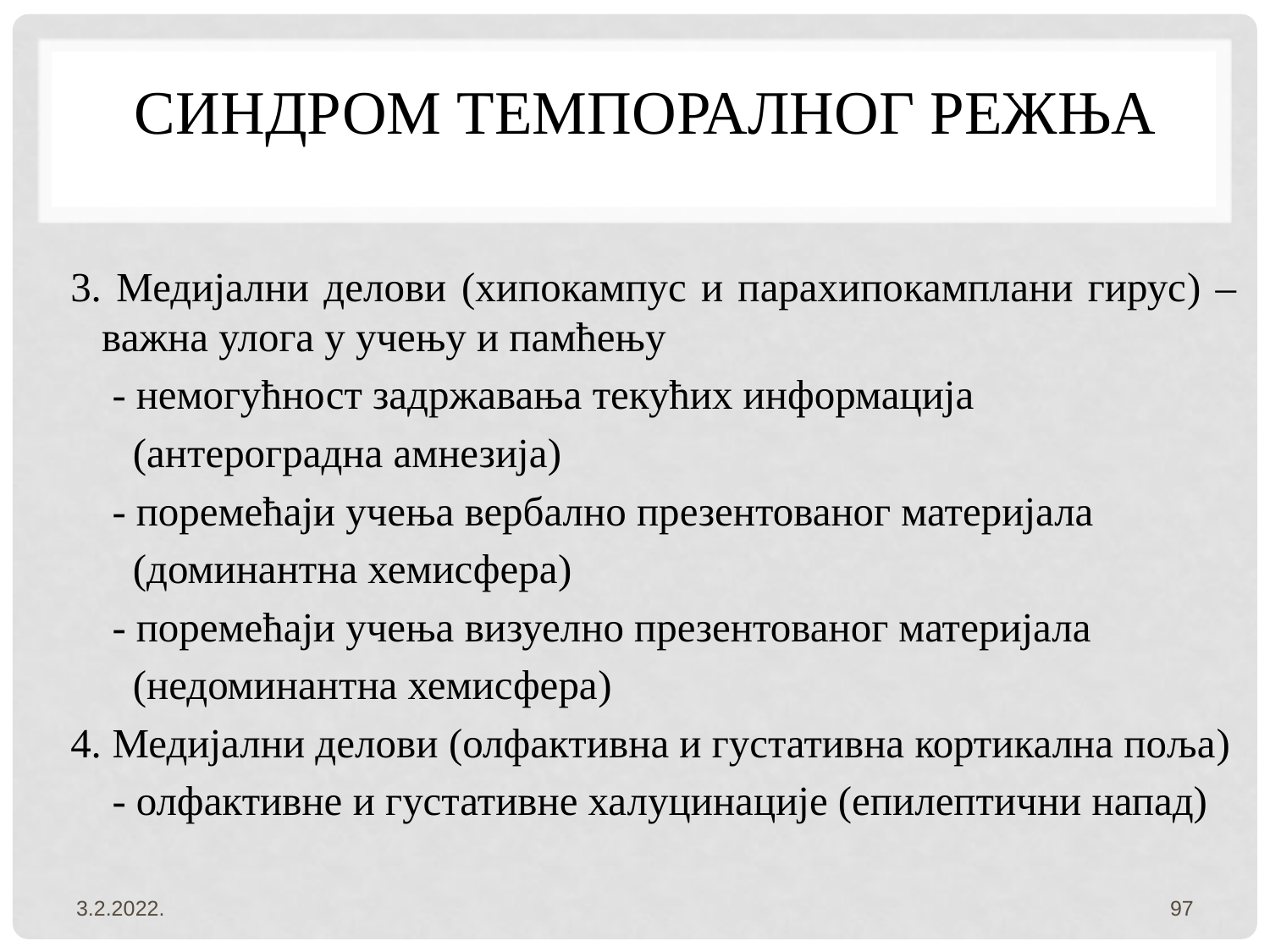

# Синдром Темпоралног режња
3. Медијални делови (хипокампус и парахипокамплани гирус) – важна улога у учењу и памћењу
    - немогућност задржавања текућих информација
      (антероградна амнезија)
    - поремећаји учења вербално презентованог материјала
      (доминантна хемисфера)
    - поремећаји учења визуелно презентованог материјала
      (недоминантна хемисфера)
4. Медијални делови (олфактивна и густативна кортикална поља)
    - олфактивне и густативне халуцинације (епилептични напад)
3.2.2022.
97